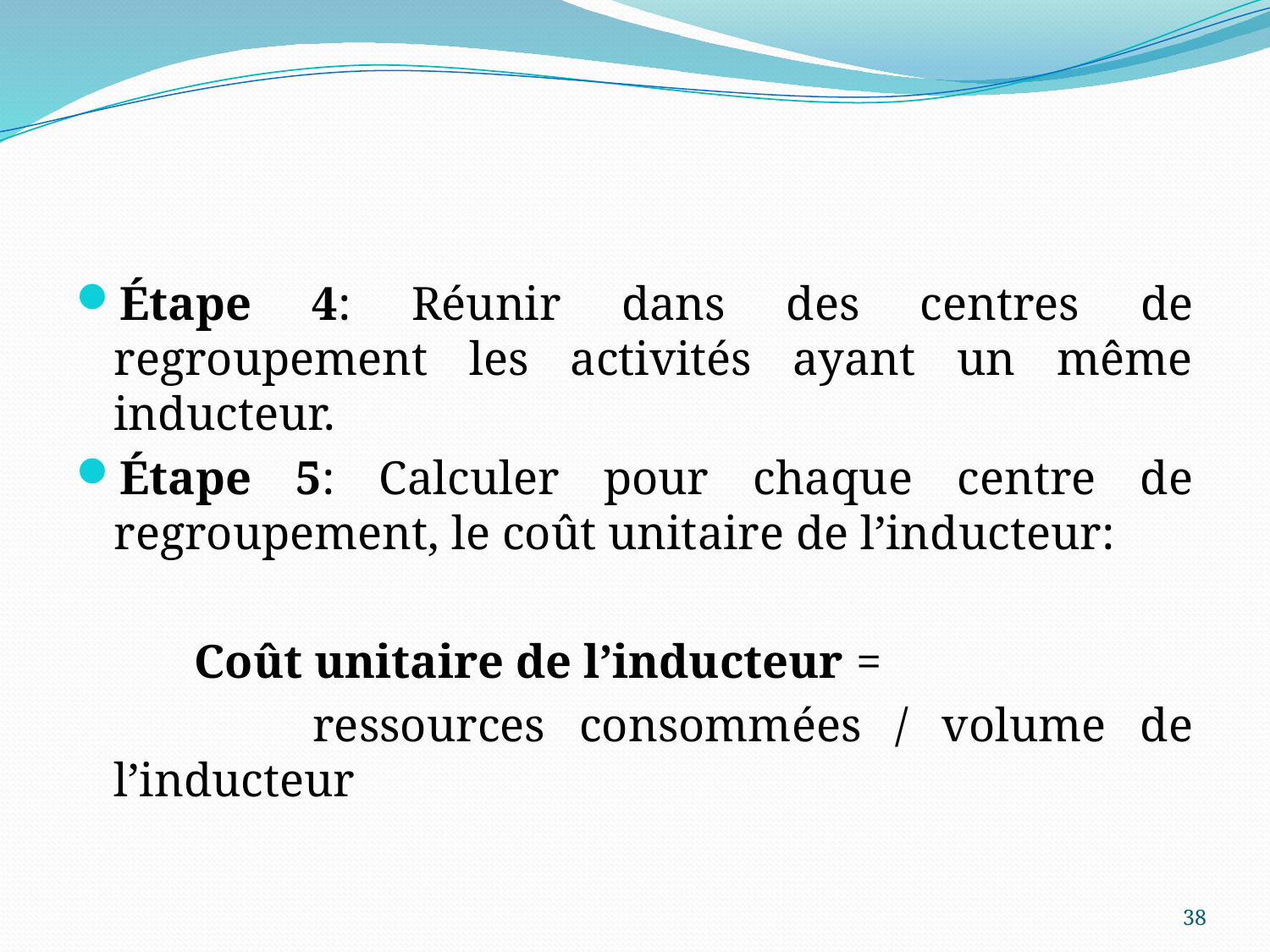

#
Étape 4: Réunir dans des centres de regroupement les activités ayant un même inducteur.
Étape 5: Calculer pour chaque centre de regroupement, le coût unitaire de l’inducteur:

          Coût unitaire de l’inducteur =
       ressources consommées / volume de l’inducteur
38